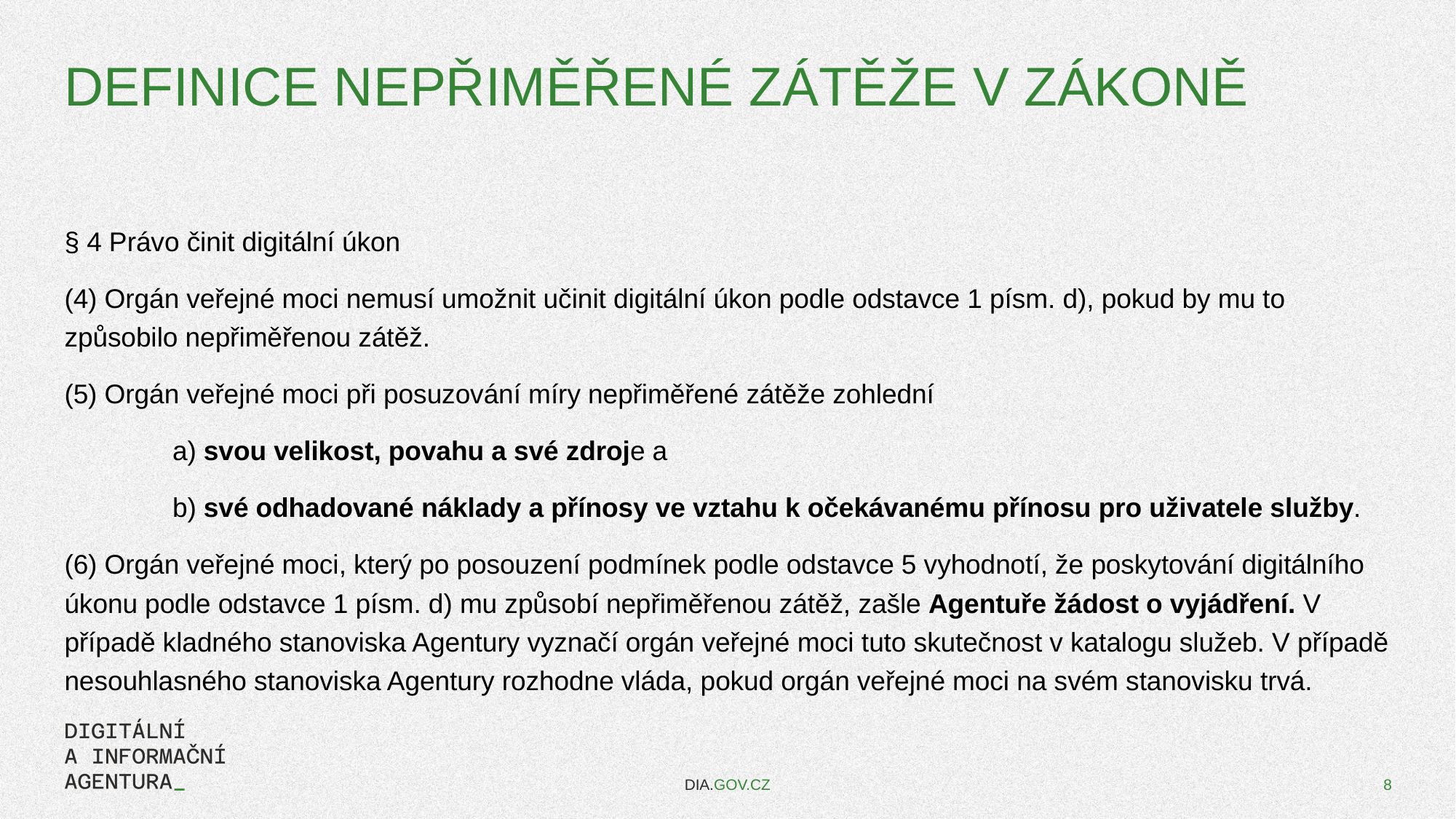

# Definice nepřiměřené zátěže v zákoně
§ 4 Právo činit digitální úkon
(4) Orgán veřejné moci nemusí umožnit učinit digitální úkon podle odstavce 1 písm. d), pokud by mu to způsobilo nepřiměřenou zátěž.
(5) Orgán veřejné moci při posuzování míry nepřiměřené zátěže zohlední
	a) svou velikost, povahu a své zdroje a
	b) své odhadované náklady a přínosy ve vztahu k očekávanému přínosu pro uživatele služby.
(6) Orgán veřejné moci, který po posouzení podmínek podle odstavce 5 vyhodnotí, že poskytování digitálního úkonu podle odstavce 1 písm. d) mu způsobí nepřiměřenou zátěž, zašle Agentuře žádost o vyjádření. V případě kladného stanoviska Agentury vyznačí orgán veřejné moci tuto skutečnost v katalogu služeb. V případě nesouhlasného stanoviska Agentury rozhodne vláda, pokud orgán veřejné moci na svém stanovisku trvá.

DIA.GOV.CZ
8